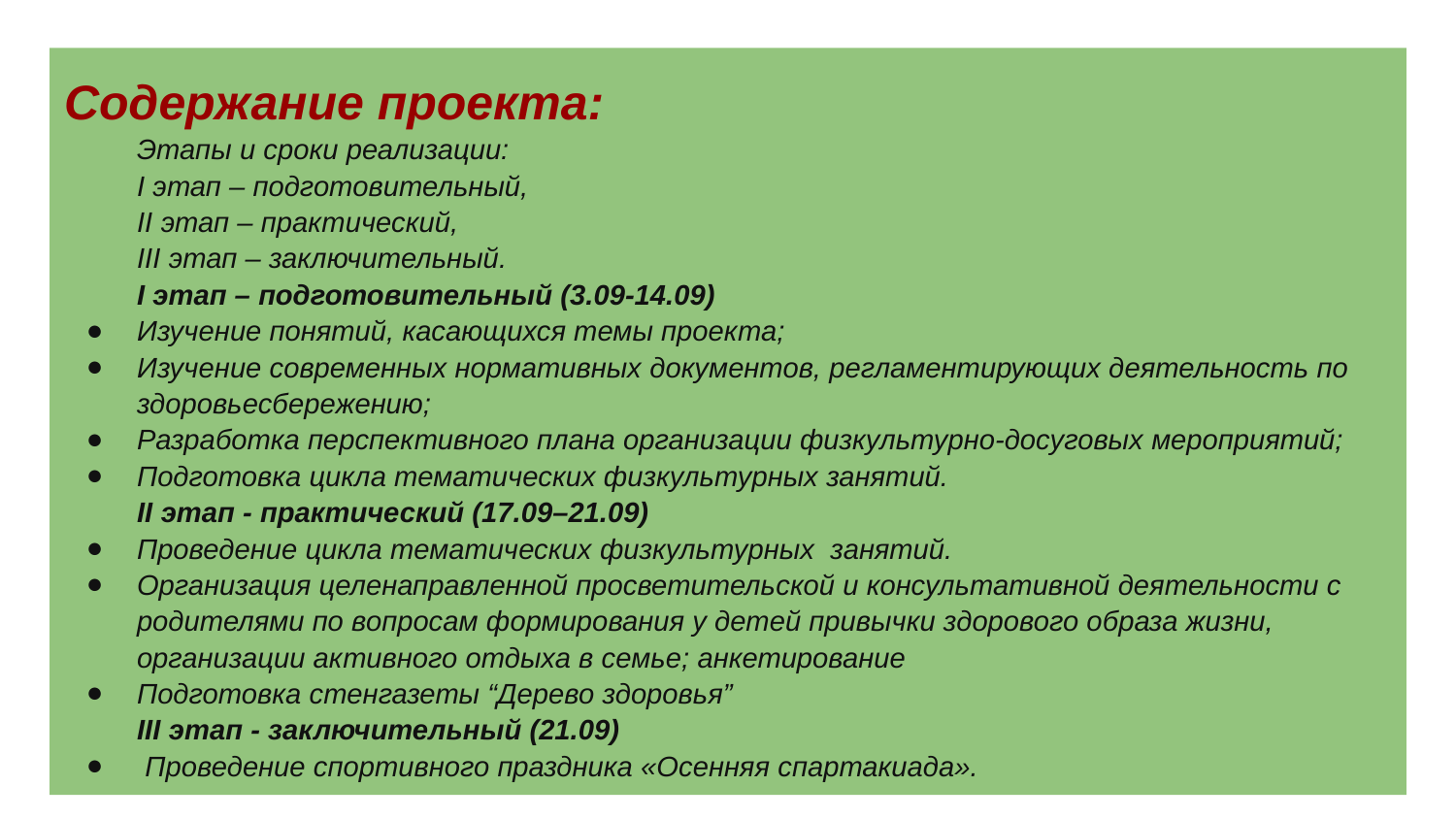

Содержание проекта:
Этапы и сроки реализации:
I этап – подготовительный,
II этап – практический,
III этап – заключительный.
I этап – подготовительный (3.09-14.09)
Изучение понятий, касающихся темы проекта;
Изучение современных нормативных документов, регламентирующих деятельность по здоровьесбережению;
Разработка перспективного плана организации физкультурно-досуговых мероприятий;
Подготовка цикла тематических физкультурных занятий.
II этап - практический (17.09–21.09)
Проведение цикла тематических физкультурных  занятий.
Организация целенаправленной просветительской и консультативной деятельности с родителями по вопросам формирования у детей привычки здорового образа жизни, организации активного отдыха в семье; анкетирование
Подготовка стенгазеты “Дерево здоровья”
III этап - заключительный (21.09)
 Проведение спортивного праздника «Осенняя спартакиада».